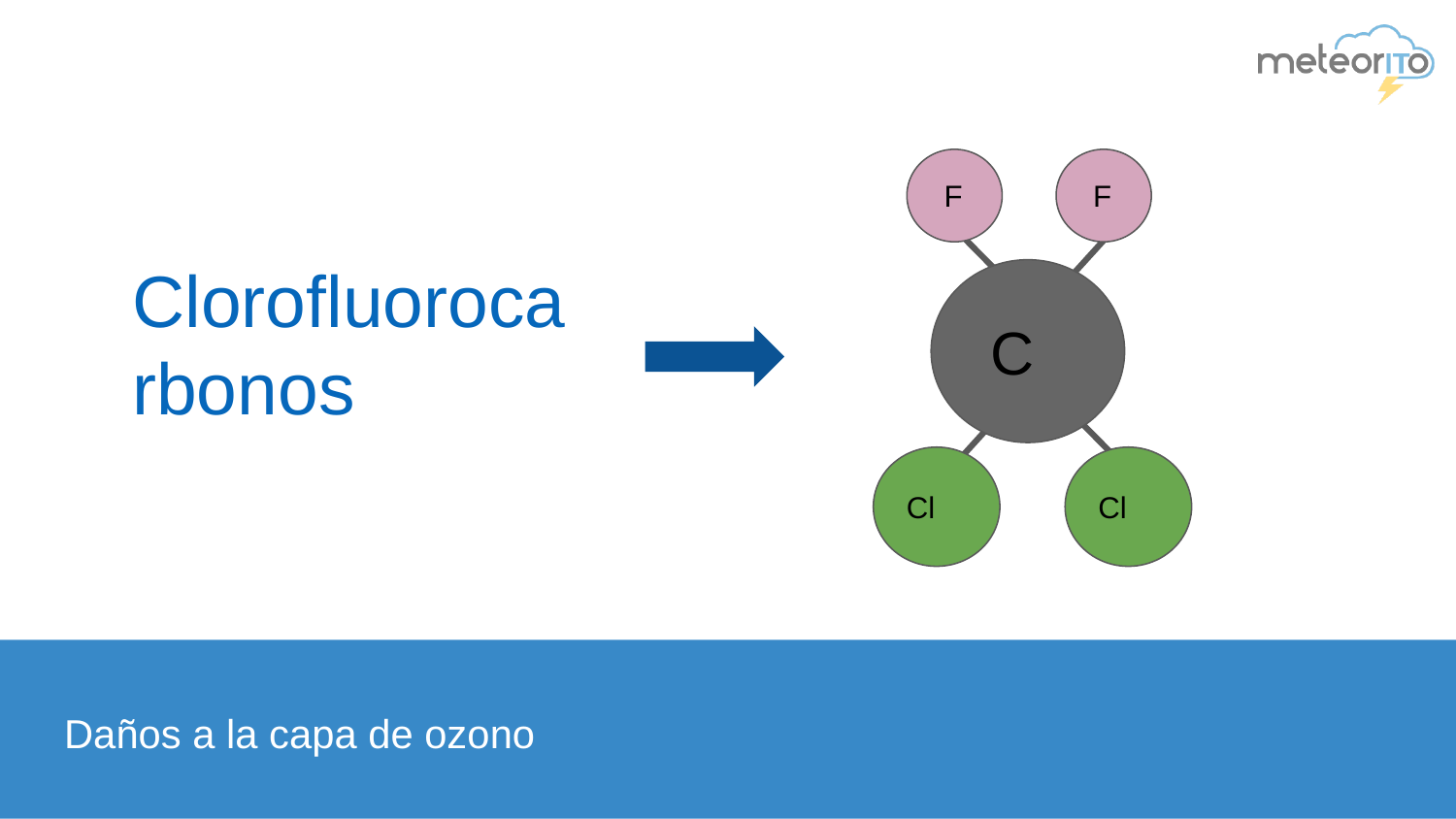

F
 F
 C
Cl
Cl
Clorofluorocarbonos

Daños a la capa de ozono